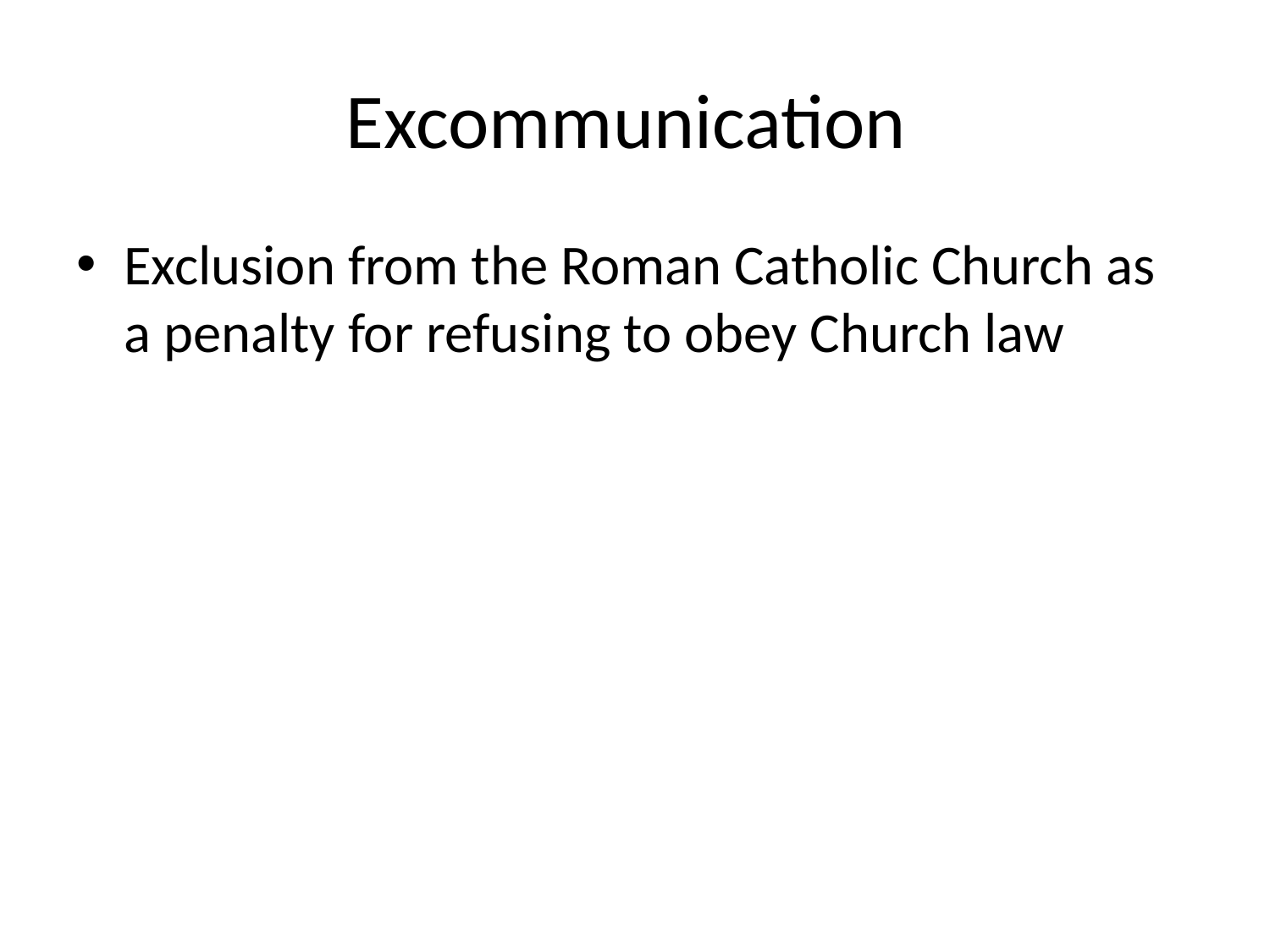

# Excommunication
Exclusion from the Roman Catholic Church as a penalty for refusing to obey Church law